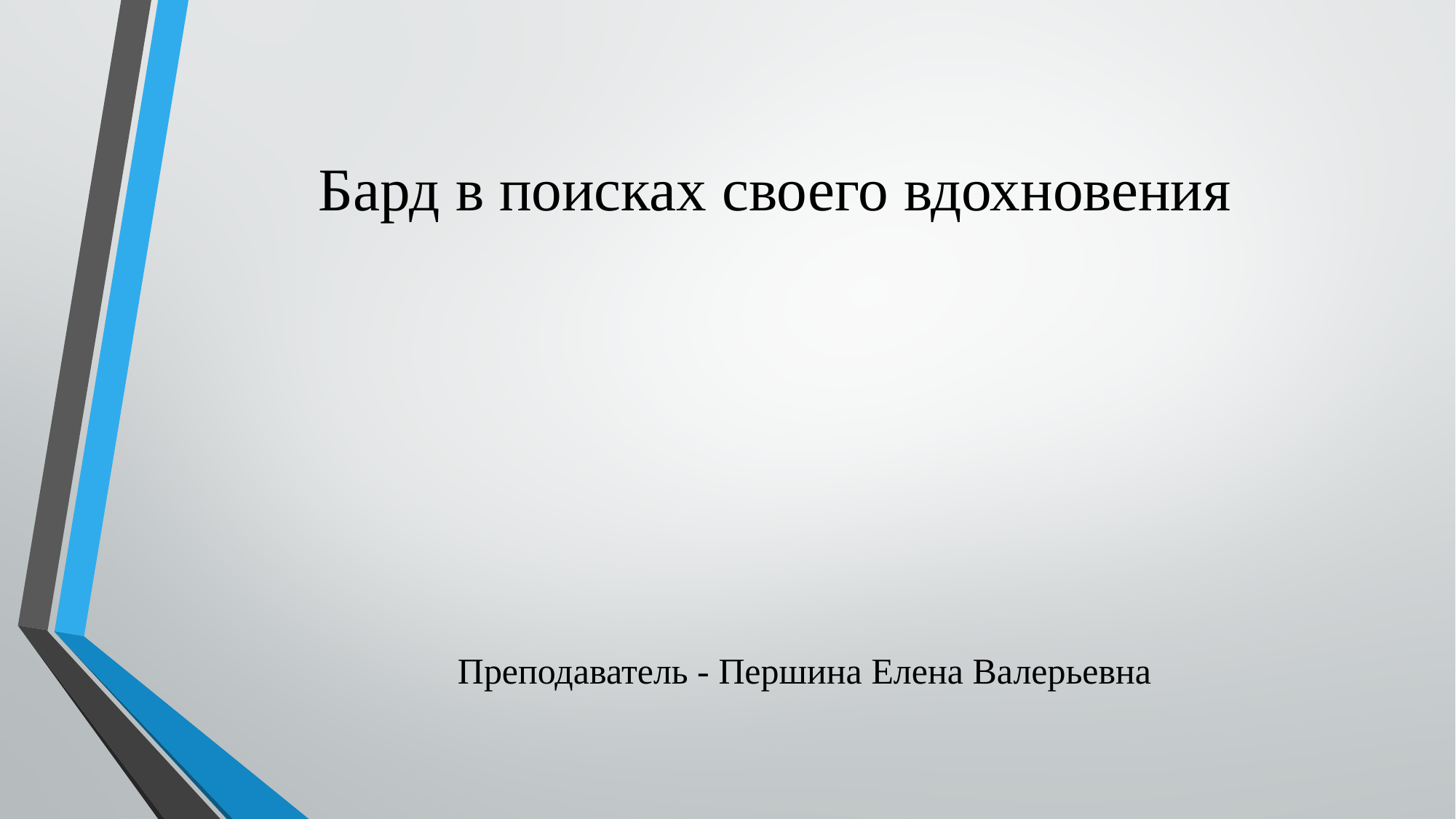

# Бард в поисках своего вдохновения
Преподаватель - Першина Елена Валерьевна